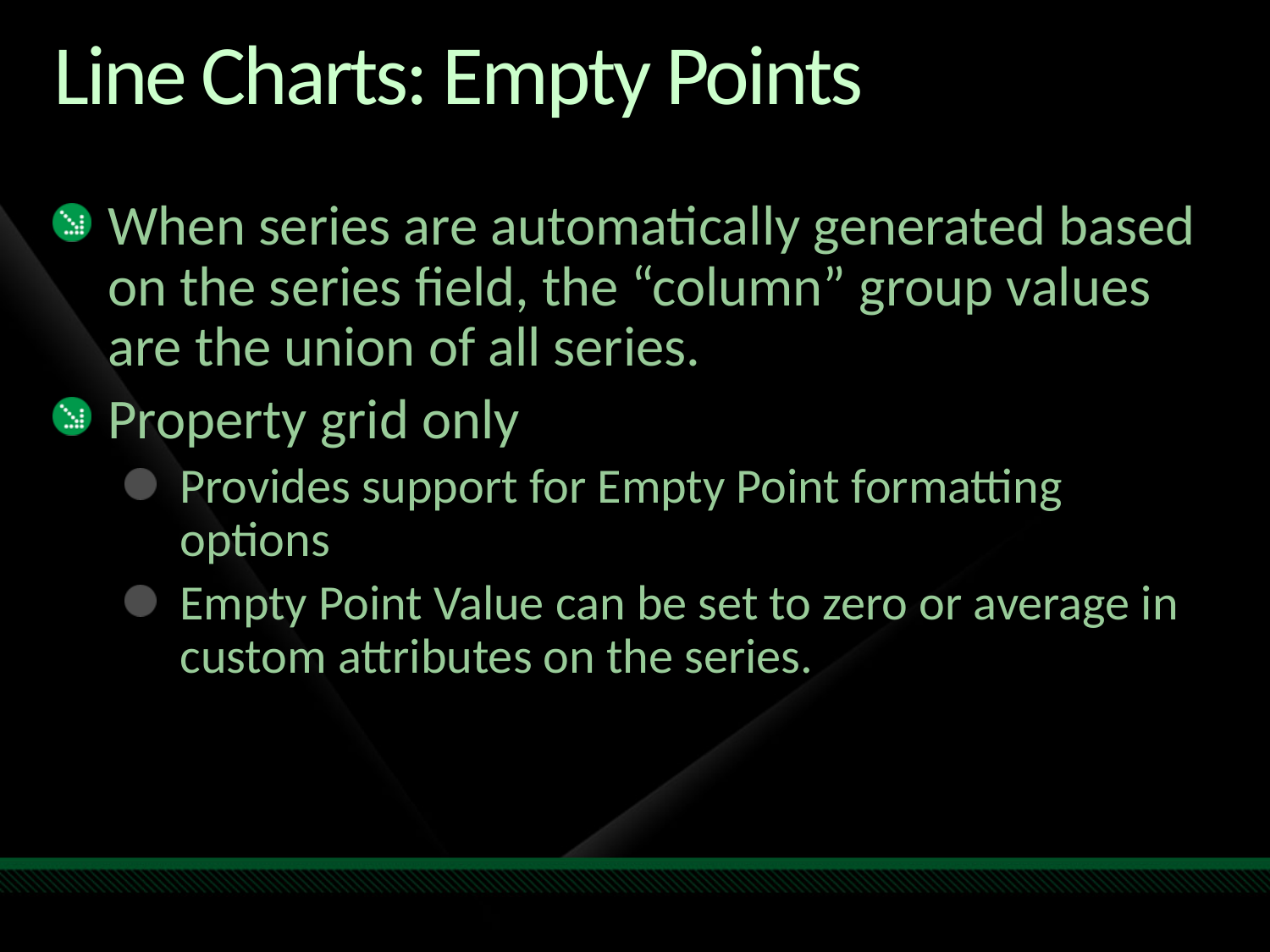

# Line Charts: Empty Points
When series are automatically generated based on the series field, the “column” group values are the union of all series.
Property grid only
Provides support for Empty Point formatting options
Empty Point Value can be set to zero or average in custom attributes on the series.